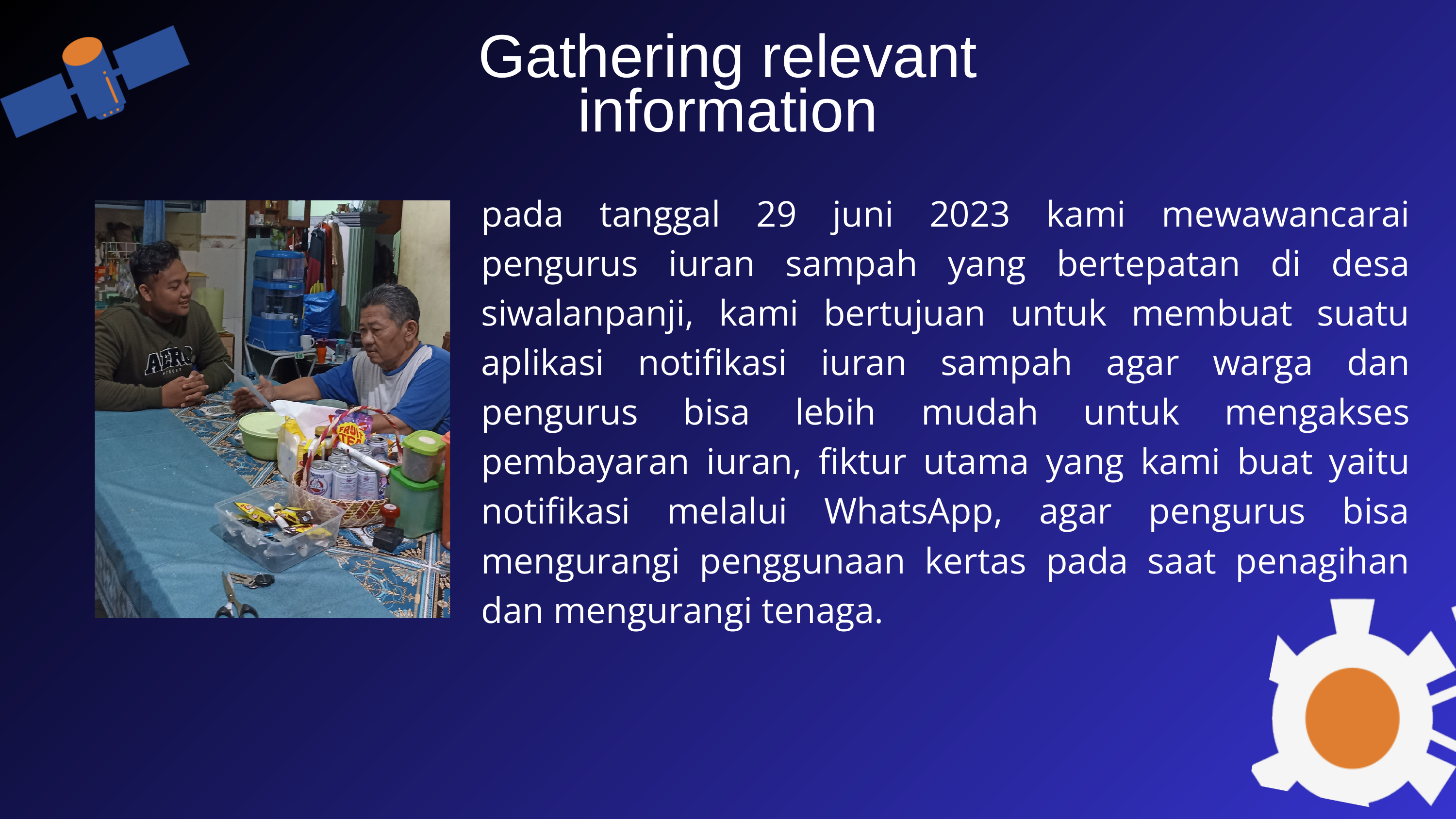

Gathering relevant information
pada tanggal 29 juni 2023 kami mewawancarai pengurus iuran sampah yang bertepatan di desa siwalanpanji, kami bertujuan untuk membuat suatu aplikasi notifikasi iuran sampah agar warga dan pengurus bisa lebih mudah untuk mengakses pembayaran iuran, fiktur utama yang kami buat yaitu notifikasi melalui WhatsApp, agar pengurus bisa mengurangi penggunaan kertas pada saat penagihan dan mengurangi tenaga.